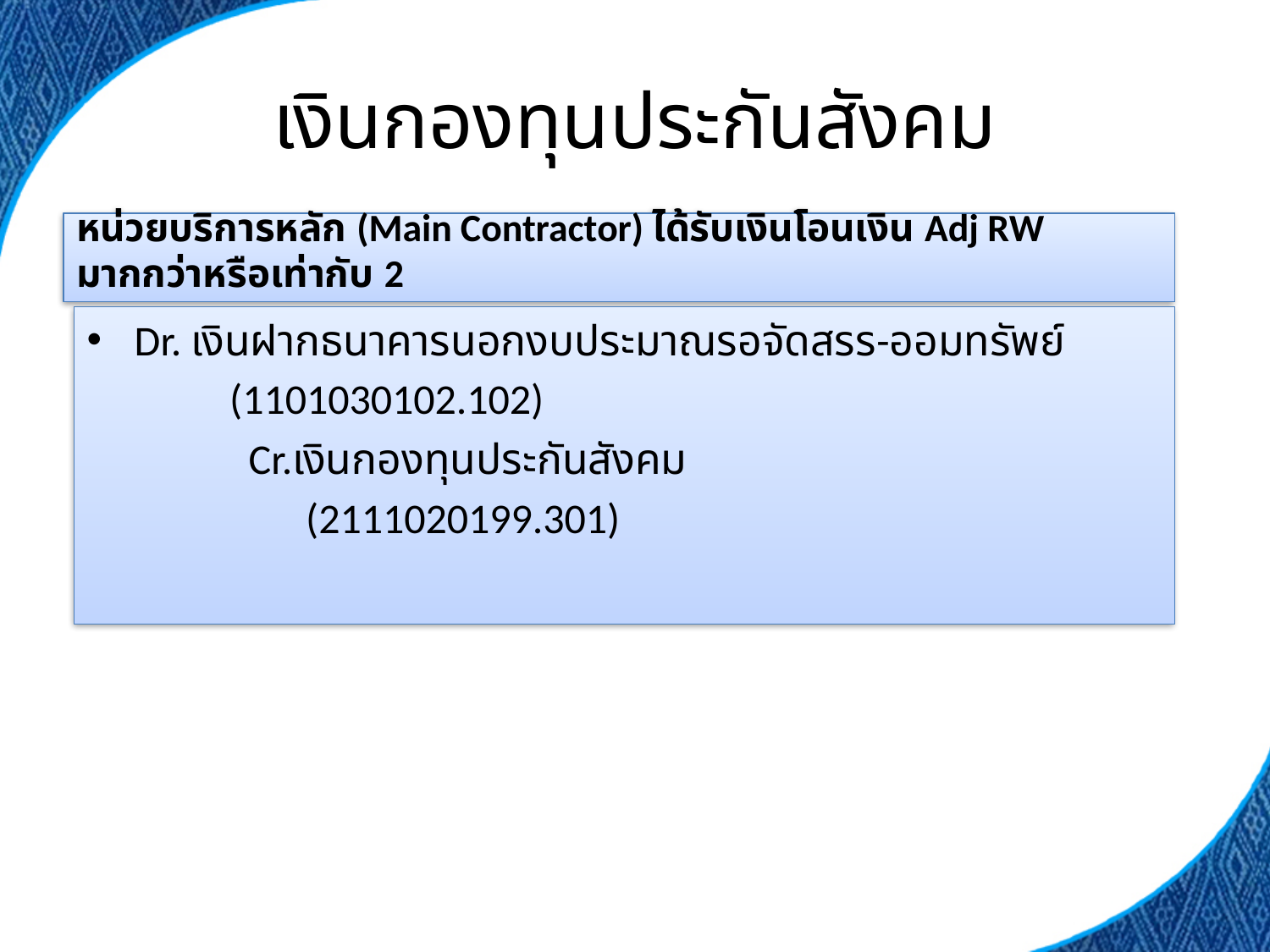

# เงินกองทุนประกันสังคม
หน่วยบริการหลัก (Main Contractor) ได้รับเงินโอนเงิน Adj RW มากกว่าหรือเท่ากับ 2
Dr. เงินฝากธนาคารนอกงบประมาณรอจัดสรร-ออมทรัพย์
               (1101030102.102)
                 Cr.เงินกองทุนประกันสังคม
                       (2111020199.301)